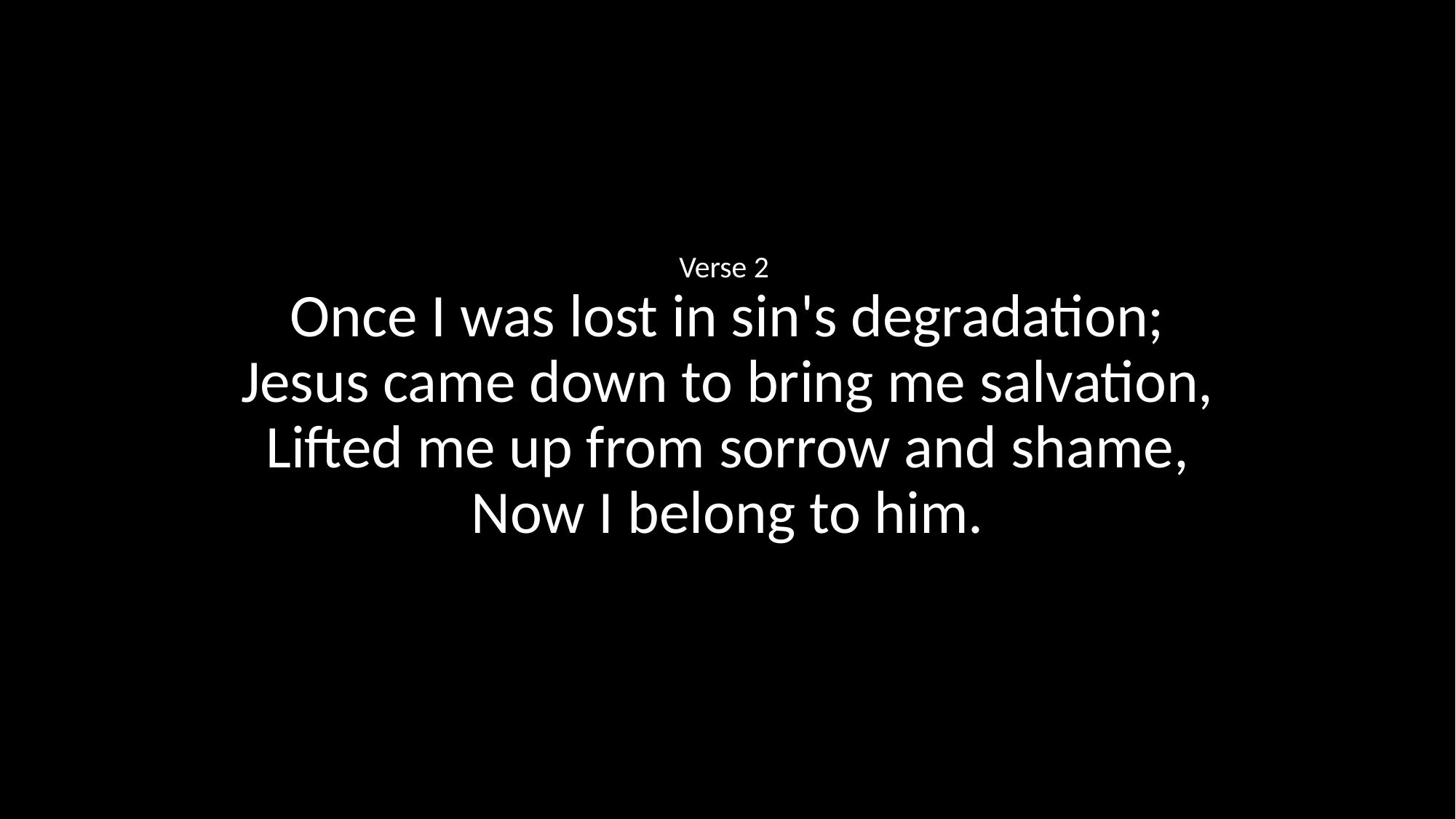

Verse 2
Once I was lost in sin's degradation;
Jesus came down to bring me salvation,
Lifted me up from sorrow and shame,
Now I belong to him.